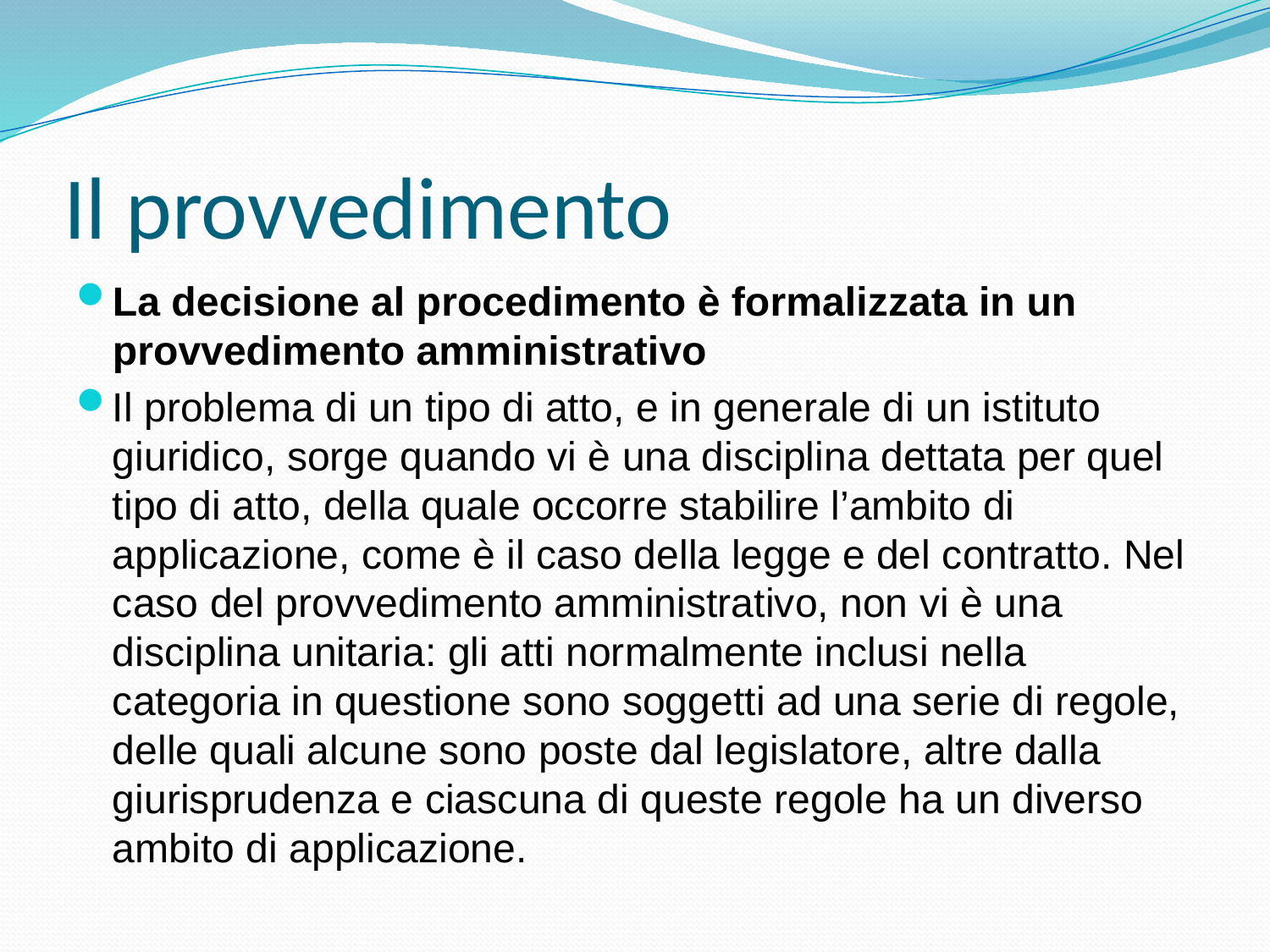

# Il provvedimento
La decisione al procedimento è formalizzata in un provvedimento amministrativo
Il problema di un tipo di atto, e in generale di un istituto giuridico, sorge quando vi è una disciplina dettata per quel tipo di atto, della quale occorre stabilire l’ambito di applicazione, come è il caso della legge e del contratto. Nel caso del provvedimento amministrativo, non vi è una disciplina unitaria: gli atti normalmente inclusi nella categoria in questione sono soggetti ad una serie di regole, delle quali alcune sono poste dal legislatore, altre dalla giurisprudenza e ciascuna di queste regole ha un diverso ambito di applicazione.